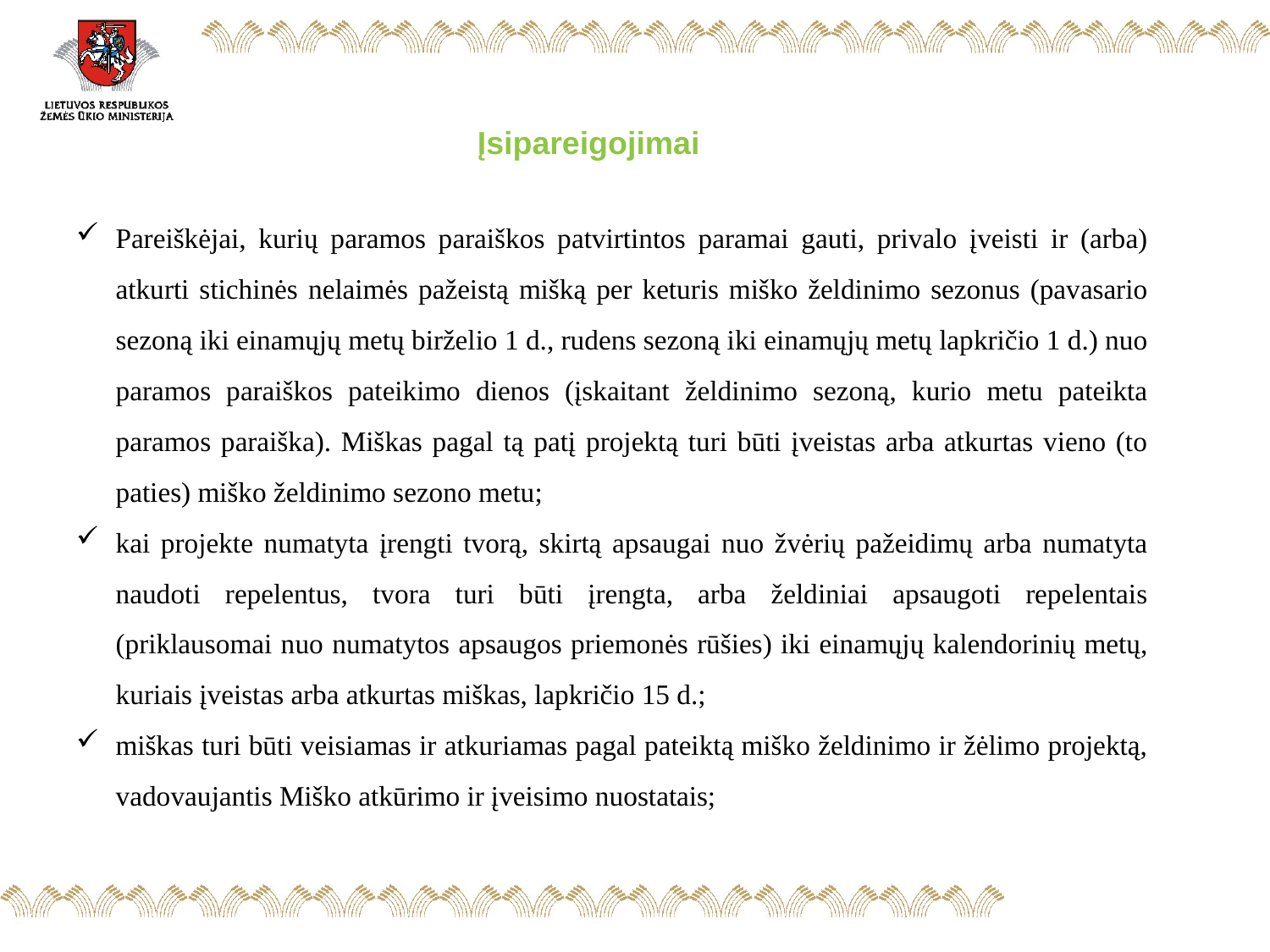

Įsipareigojimai
Pareiškėjai, kurių paramos paraiškos patvirtintos paramai gauti, privalo įveisti ir (arba) atkurti stichinės nelaimės pažeistą mišką per keturis miško želdinimo sezonus (pavasario sezoną iki einamųjų metų birželio 1 d., rudens sezoną iki einamųjų metų lapkričio 1 d.) nuo paramos paraiškos pateikimo dienos (įskaitant želdinimo sezoną, kurio metu pateikta paramos paraiška). Miškas pagal tą patį projektą turi būti įveistas arba atkurtas vieno (to paties) miško želdinimo sezono metu;
kai projekte numatyta įrengti tvorą, skirtą apsaugai nuo žvėrių pažeidimų arba numatyta naudoti repelentus, tvora turi būti įrengta, arba želdiniai apsaugoti repelentais (priklausomai nuo numatytos apsaugos priemonės rūšies) iki einamųjų kalendorinių metų, kuriais įveistas arba atkurtas miškas, lapkričio 15 d.;
miškas turi būti veisiamas ir atkuriamas pagal pateiktą miško želdinimo ir žėlimo projektą, vadovaujantis Miško atkūrimo ir įveisimo nuostatais;